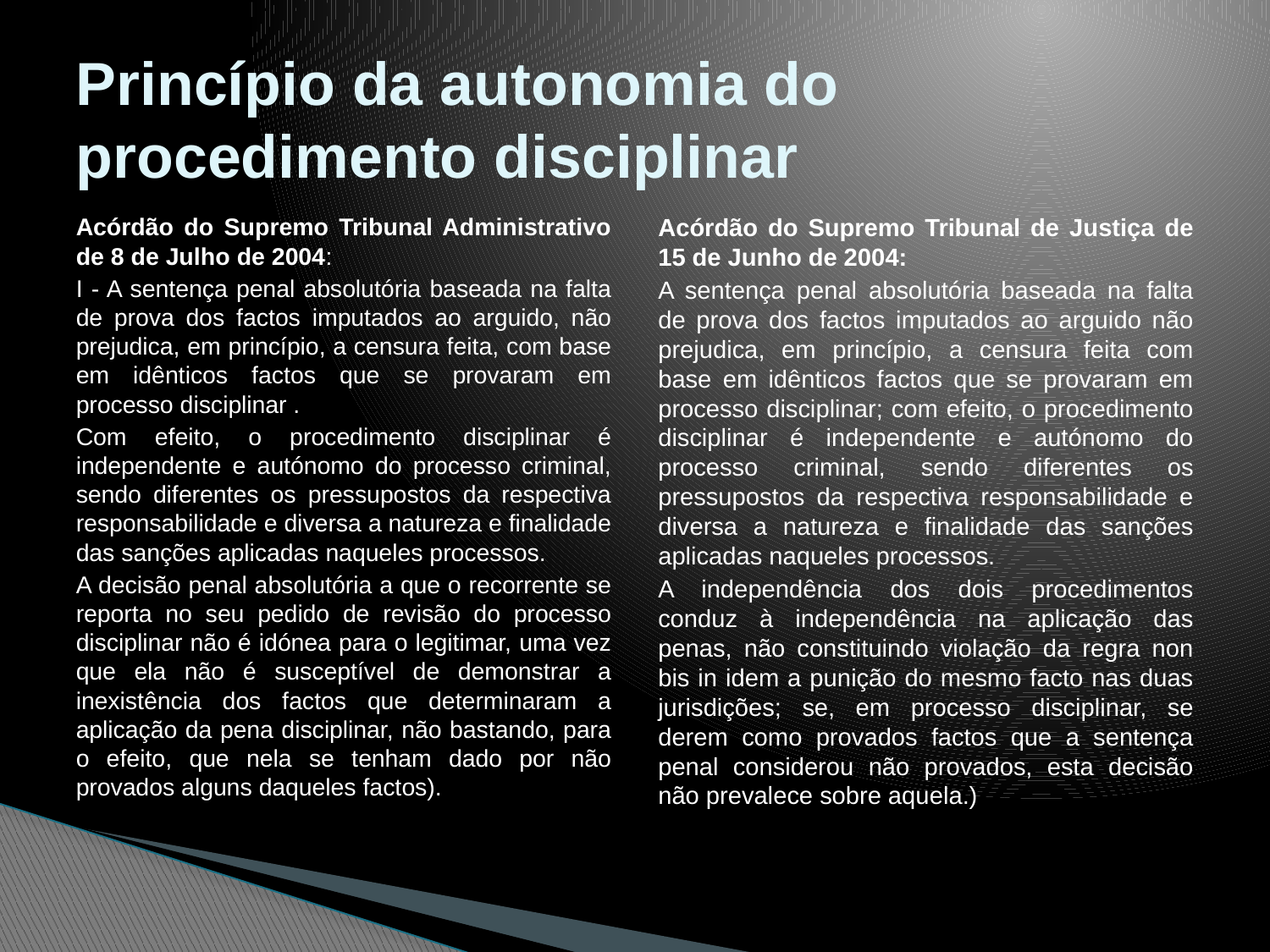

# Princípio da autonomia do procedimento disciplinar
Acórdão do Supremo Tribunal Administrativo de 8 de Julho de 2004:
I - A sentença penal absolutória baseada na falta de prova dos factos imputados ao arguido, não prejudica, em princípio, a censura feita, com base em idênticos factos que se provaram em processo disciplinar .
Com efeito, o procedimento disciplinar é independente e autónomo do processo criminal, sendo diferentes os pressupostos da respectiva responsabilidade e diversa a natureza e finalidade das sanções aplicadas naqueles processos.
A decisão penal absolutória a que o recorrente se reporta no seu pedido de revisão do processo disciplinar não é idónea para o legitimar, uma vez que ela não é susceptível de demonstrar a inexistência dos factos que determinaram a aplicação da pena disciplinar, não bastando, para o efeito, que nela se tenham dado por não provados alguns daqueles factos).

Acórdão do Supremo Tribunal de Justiça de 15 de Junho de 2004:
A sentença penal absolutória baseada na falta de prova dos factos imputados ao arguido não prejudica, em princípio, a censura feita com base em idênticos factos que se provaram em processo disciplinar; com efeito, o procedimento disciplinar é independente e autónomo do processo criminal, sendo diferentes os pressupostos da respectiva responsabilidade e diversa a natureza e finalidade das sanções aplicadas naqueles processos.
A independência dos dois procedimentos conduz à independência na aplicação das penas, não constituindo violação da regra non bis in idem a punição do mesmo facto nas duas jurisdições; se, em processo disciplinar, se derem como provados factos que a sentença penal considerou não provados, esta decisão não prevalece sobre aquela.)